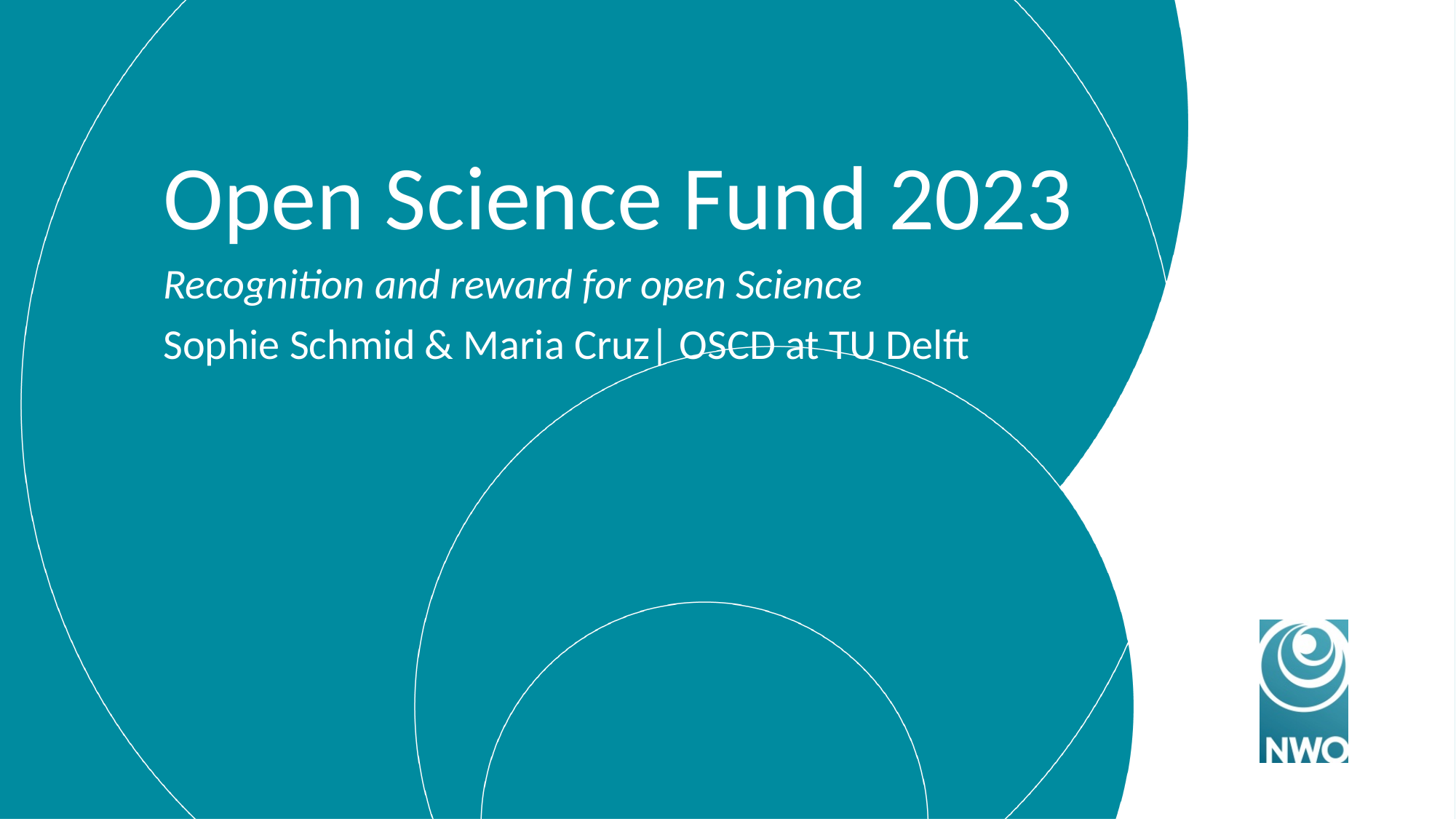

# Open Science Fund 2023
Recognition and reward for open Science
Sophie Schmid & Maria Cruz| OSCD at TU Delft